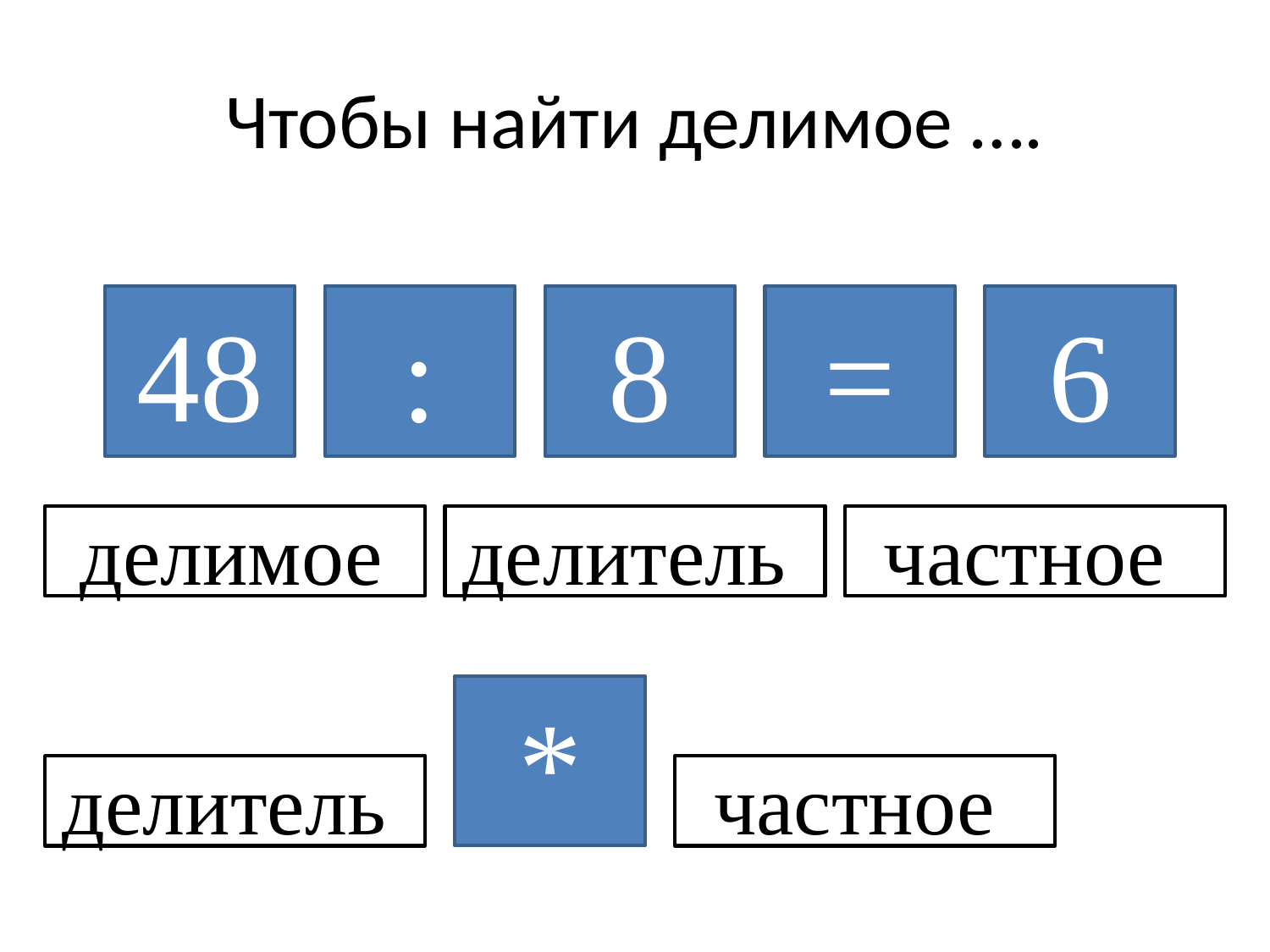

# Чтобы найти делимое ….
48
:
8
=
6
делимое
делитель
частное
*
делитель
частное